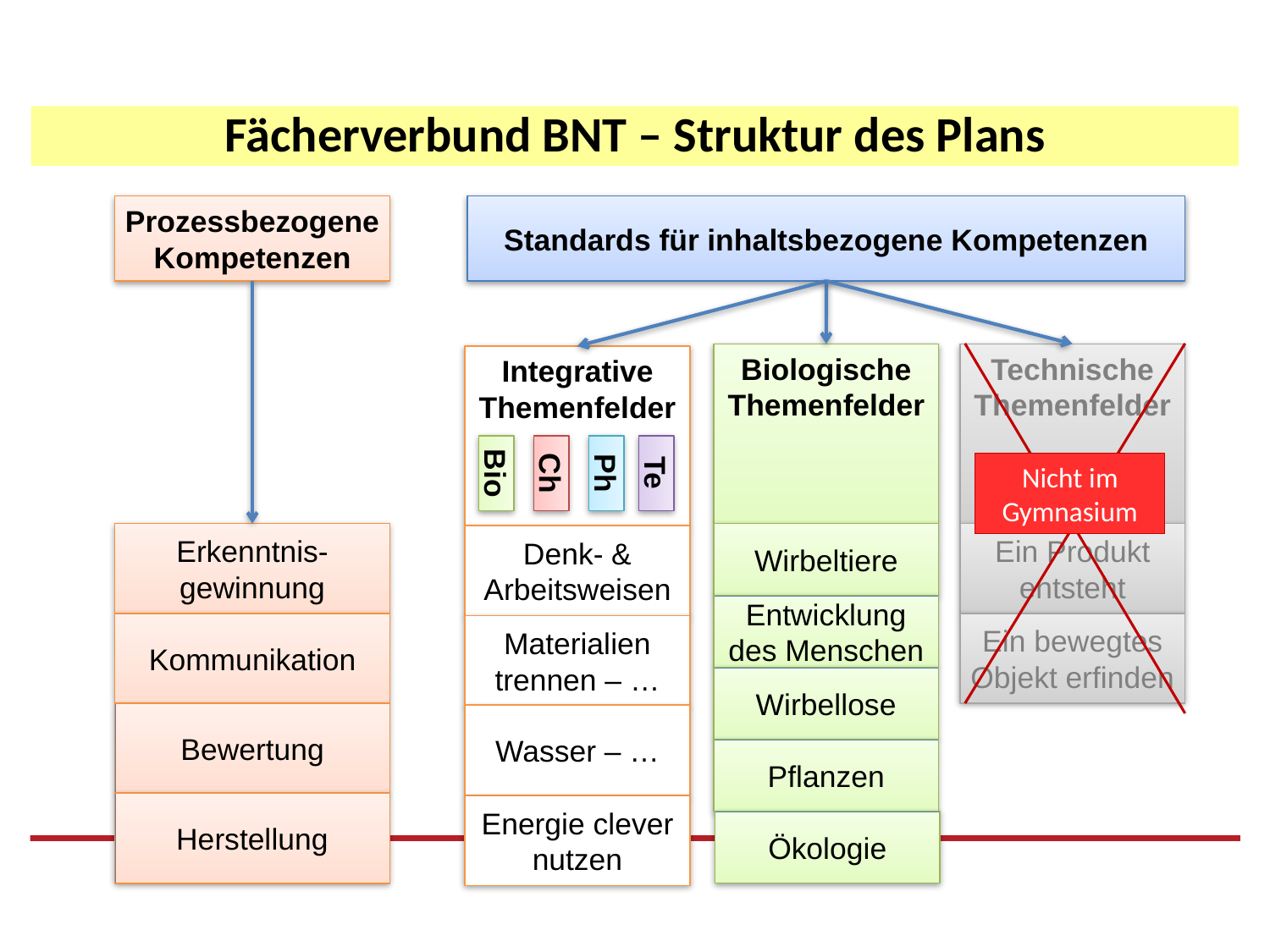

Fächerverbund BNT – Struktur des Plans
Prozessbezogene
Kompetenzen
Standards für inhaltsbezogene Kompetenzen
Biologische Themenfelder
Technische Themenfelder
Integrative Themenfelder
Nicht im Gymnasium
Bio
Ch
Ph
Te
Ein Produkt entsteht
Erkenntnis-gewinnung
Wirbeltiere
Denk- & Arbeitsweisen
Entwicklung des Menschen
Ein bewegtes Objekt erfinden
Kommunikation
Materialien trennen – …
Wirbellose
Bewertung
Wasser – …
Pflanzen
Herstellung
Energie clever nutzen
Ökologie